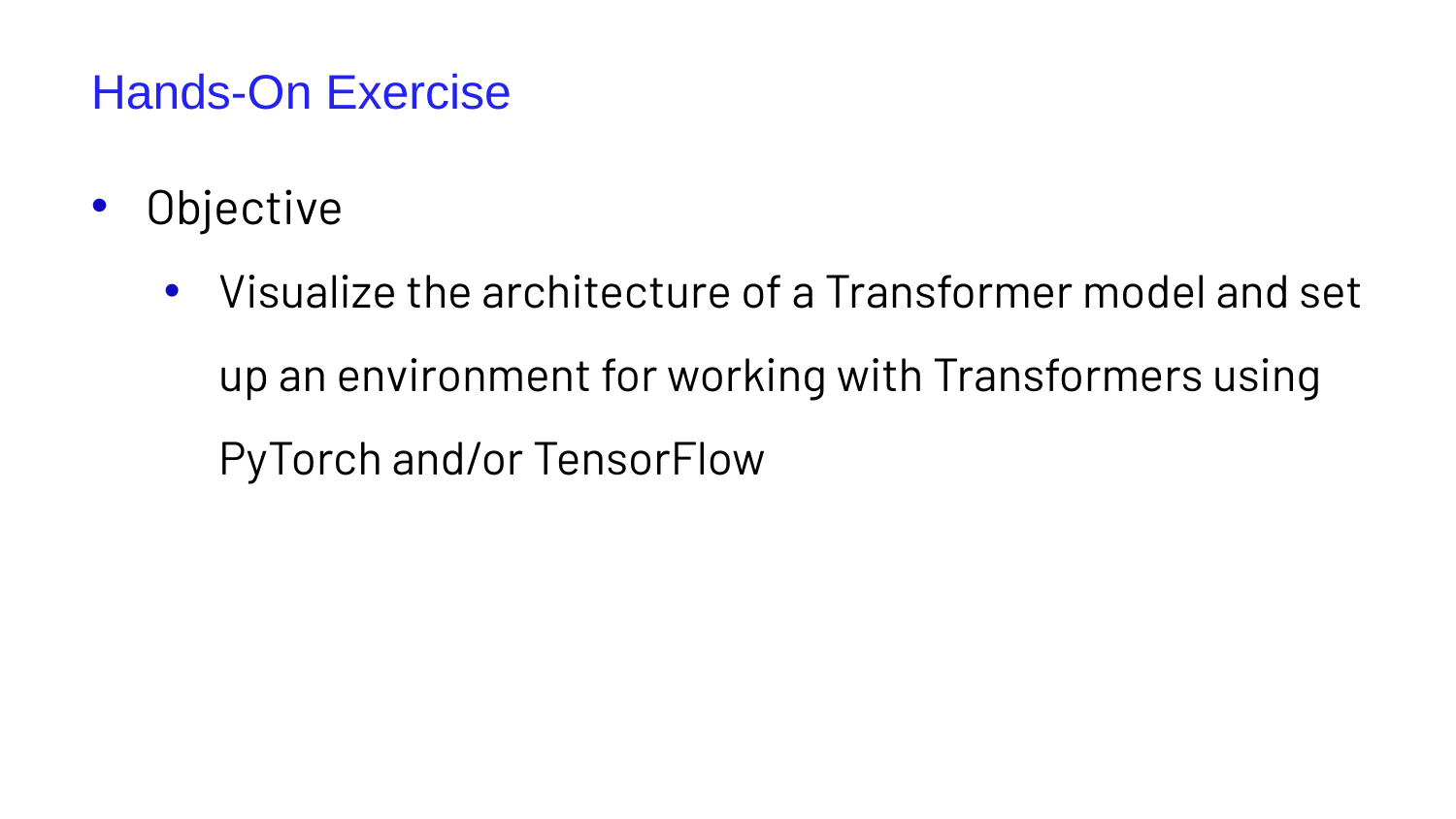

Hands-On Exercise
Objective
Visualize the architecture of a Transformer model and set up an environment for working with Transformers using PyTorch and/or TensorFlow